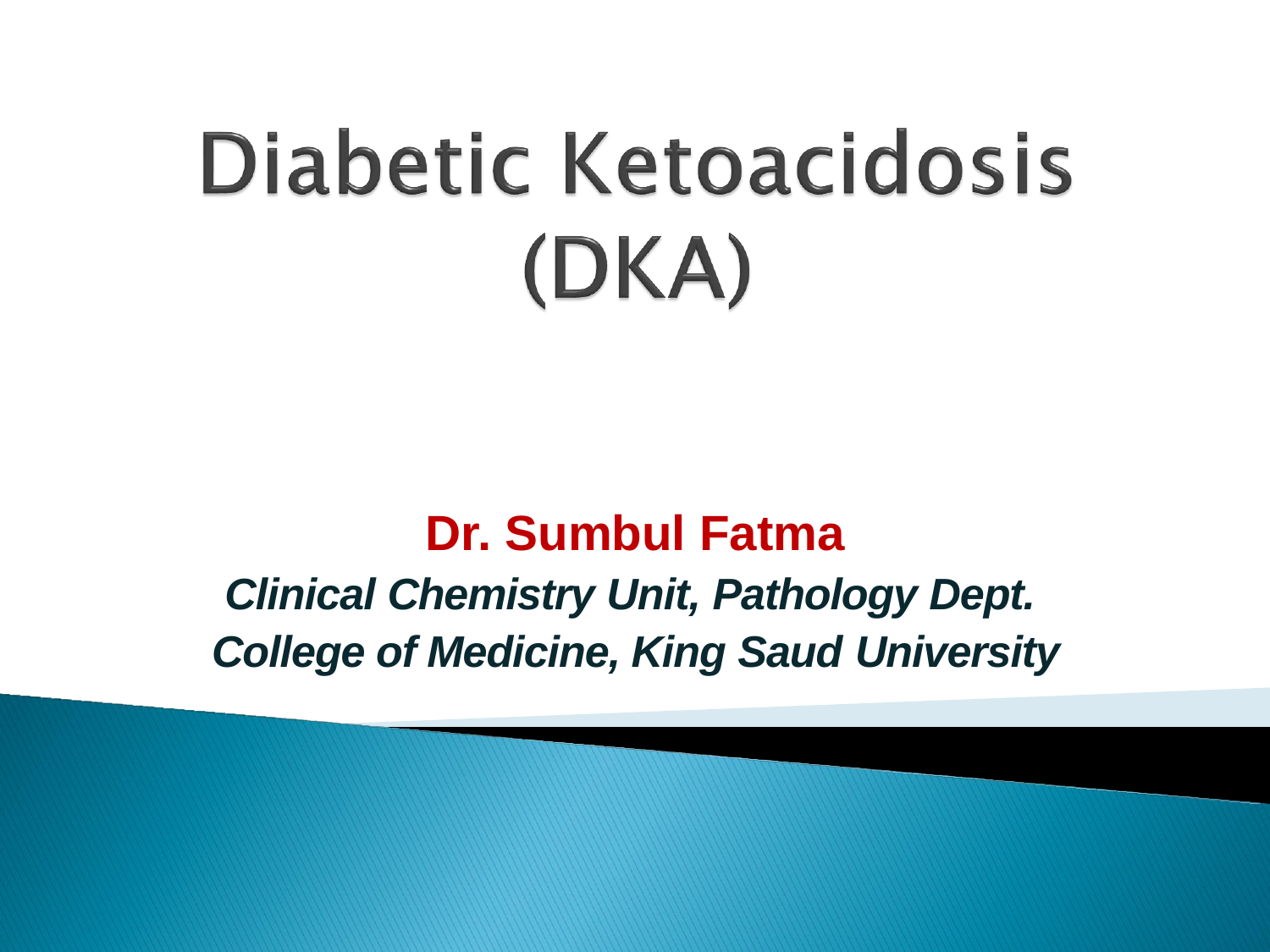

Dr. Sumbul Fatma
Clinical Chemistry Unit, Pathology Dept.  College of Medicine, King Saud University